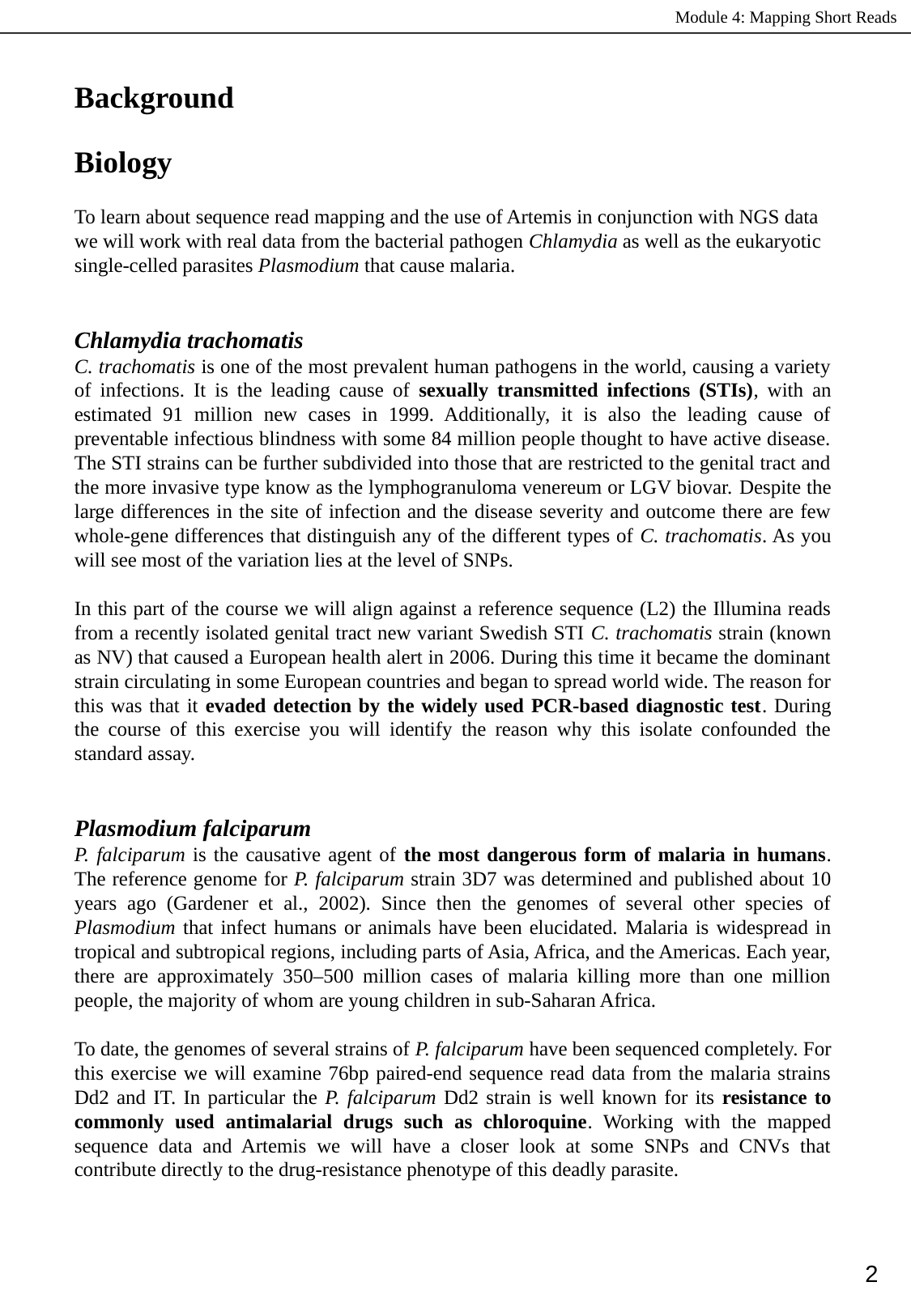

Background

Biology

To learn about sequence read mapping and the use of Artemis in conjunction with NGS data we will work with real data from the bacterial pathogen Chlamydia as well as the eukaryotic single-celled parasites Plasmodium that cause malaria.

Chlamydia trachomatis
C. trachomatis is one of the most prevalent human pathogens in the world, causing a variety of infections. It is the leading cause of sexually transmitted infections (STIs), with an estimated 91 million new cases in 1999. Additionally, it is also the leading cause of preventable infectious blindness with some 84 million people thought to have active disease. The STI strains can be further subdivided into those that are restricted to the genital tract and the more invasive type know as the lymphogranuloma venereum or LGV biovar. Despite the large differences in the site of infection and the disease severity and outcome there are few whole-gene differences that distinguish any of the different types of C. trachomatis. As you will see most of the variation lies at the level of SNPs.

In this part of the course we will align against a reference sequence (L2) the Illumina reads from a recently isolated genital tract new variant Swedish STI C. trachomatis strain (known as NV) that caused a European health alert in 2006. During this time it became the dominant strain circulating in some European countries and began to spread world wide. The reason for this was that it evaded detection by the widely used PCR-based diagnostic test. During the course of this exercise you will identify the reason why this isolate confounded the standard assay.

Plasmodium falciparum
P. falciparum is the causative agent of the most dangerous form of malaria in humans. The reference genome for P. falciparum strain 3D7 was determined and published about 10 years ago (Gardener et al., 2002). Since then the genomes of several other species of Plasmodium that infect humans or animals have been elucidated. Malaria is widespread in tropical and subtropical regions, including parts of Asia, Africa, and the Americas. Each year, there are approximately 350–500 million cases of malaria killing more than one million people, the majority of whom are young children in sub-Saharan Africa.

To date, the genomes of several strains of P. falciparum have been sequenced completely. For this exercise we will examine 76bp paired-end sequence read data from the malaria strains Dd2 and IT. In particular the P. falciparum Dd2 strain is well known for its resistance to commonly used antimalarial drugs such as chloroquine. Working with the mapped sequence data and Artemis we will have a closer look at some SNPs and CNVs that contribute directly to the drug-resistance phenotype of this deadly parasite.
2